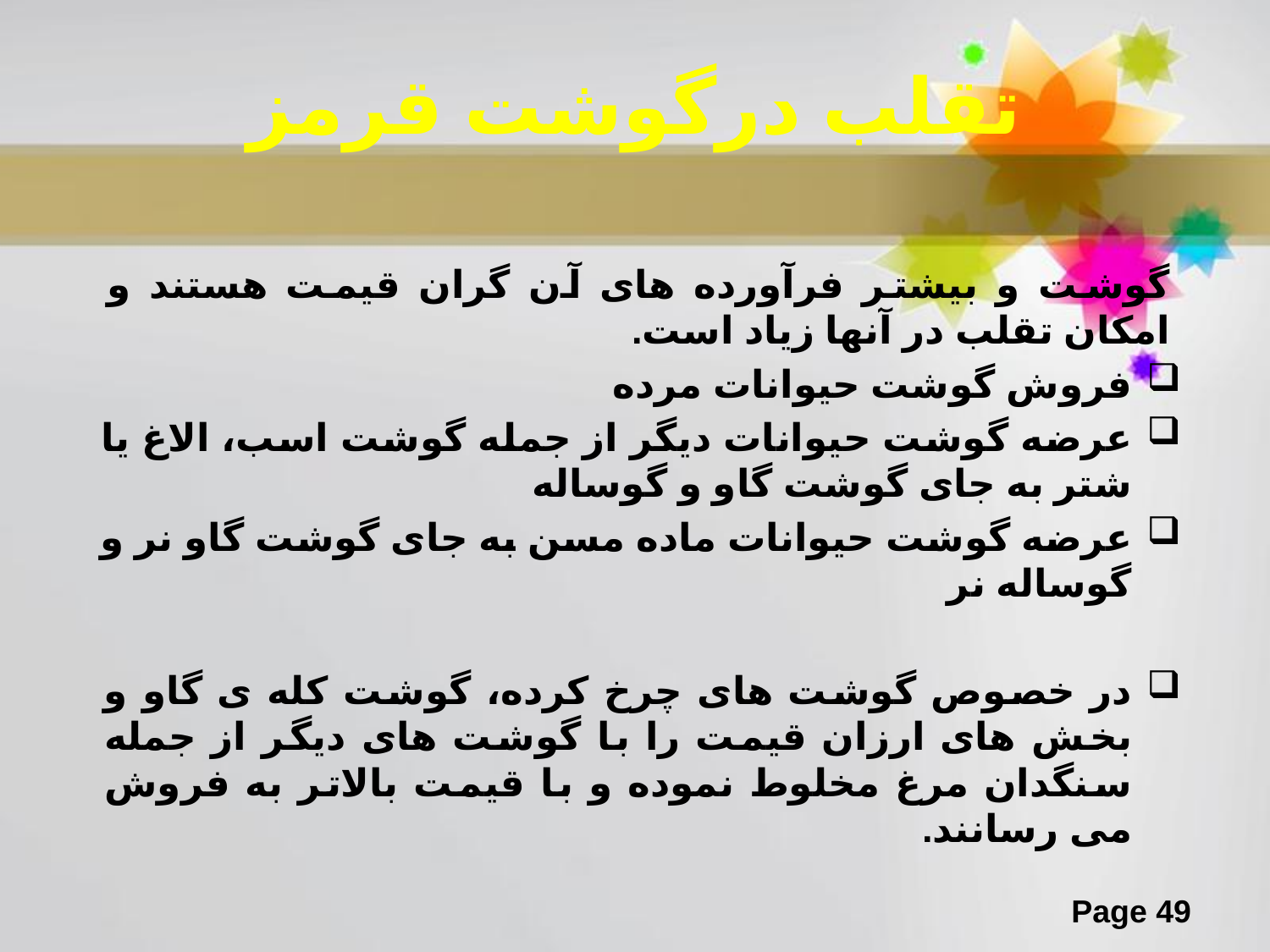

# تقلب درگوشت قرمز
گوشت و بیشتر فرآورده های آن گران قیمت هستند و امکان تقلب در آنها زیاد است.
فروش گوشت حیوانات مرده
عرضه گوشت حیوانات دیگر از جمله گوشت اسب، الاغ یا شتر به جای گوشت گاو و گوساله
عرضه گوشت حیوانات ماده مسن به جای گوشت گاو نر و گوساله نر

در خصوص گوشت های چرخ کرده، گوشت کله ی گاو و بخش های ارزان قیمت را با گوشت های دیگر از جمله سنگدان مرغ مخلوط نموده و با قیمت بالاتر به فروش می رسانند.